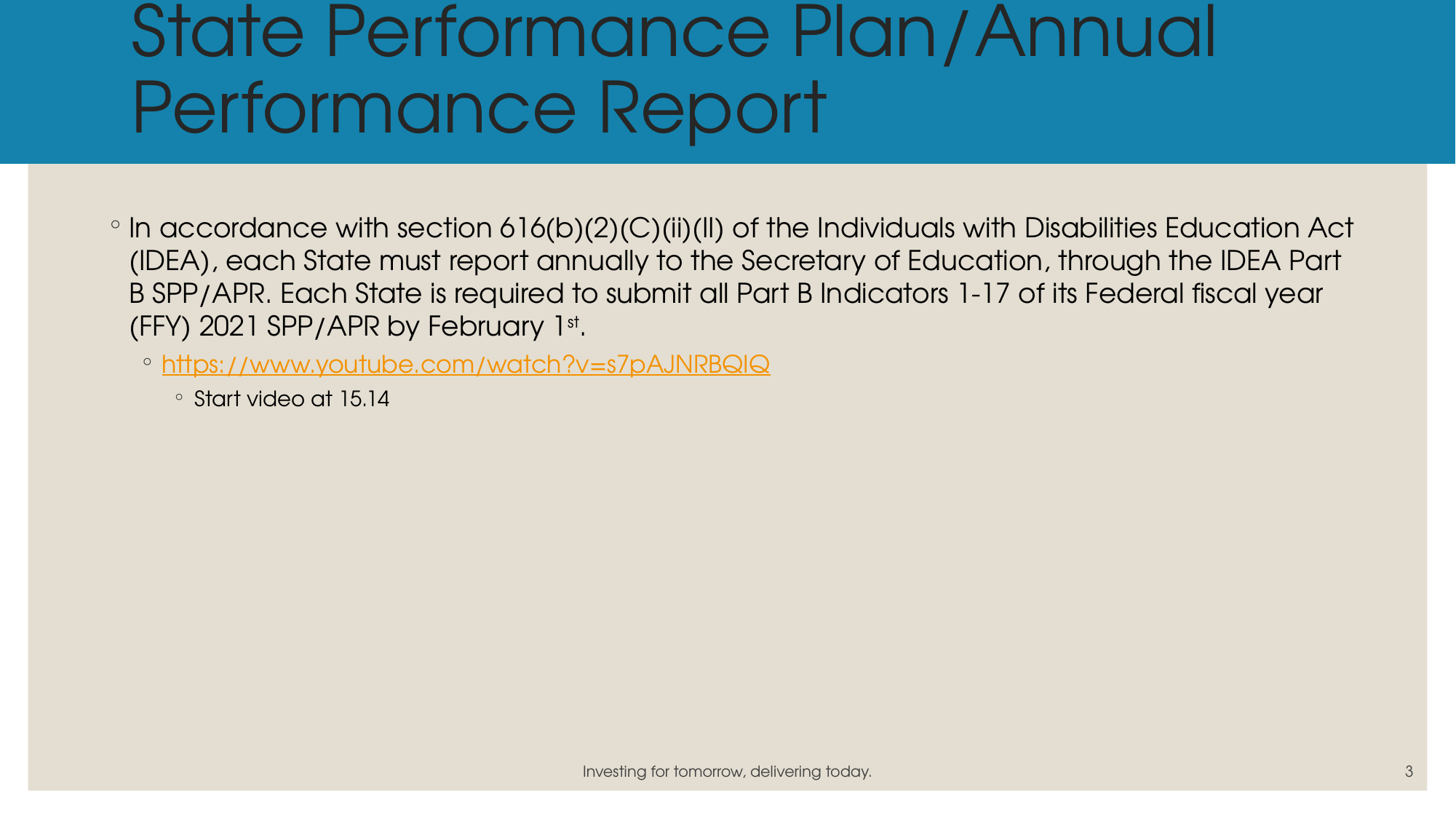

# State Performance Plan/Annual Performance Report
In accordance with section 616(b)(2)(C)(ii)(II) of the Individuals with Disabilities Education Act (IDEA), each State must report annually to the Secretary of Education, through the IDEA Part B SPP/APR. Each State is required to submit all Part B Indicators 1-17 of its Federal fiscal year (FFY) 2021 SPP/APR by February 1st.
https://www.youtube.com/watch?v=s7pAJNRBQIQ
Start video at 15.14
Investing for tomorrow, delivering today.
3